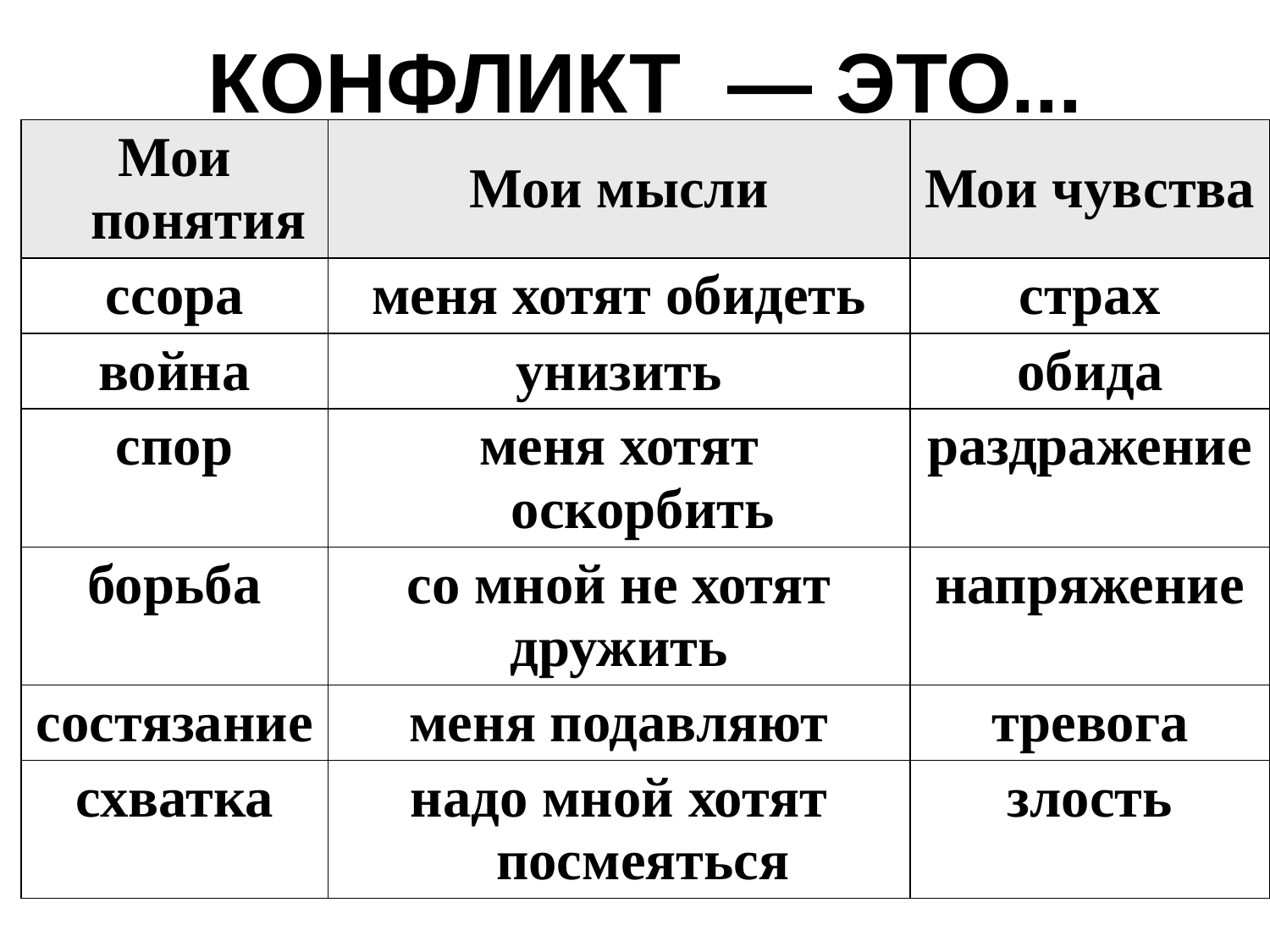

# КОНФЛИКТ  — ЭТО...
| Мои понятия | Мои мысли | Мои чувства |
| --- | --- | --- |
| ссора | меня хотят обидеть | страх |
| война | унизить | обида |
| спор | меня хотят оскорбить | раздражение |
| борьба | со мной не хотят дружить | напряжение |
| состязание | меня подавляют | тревога |
| схватка | надо мной хотят посмеяться | злость |